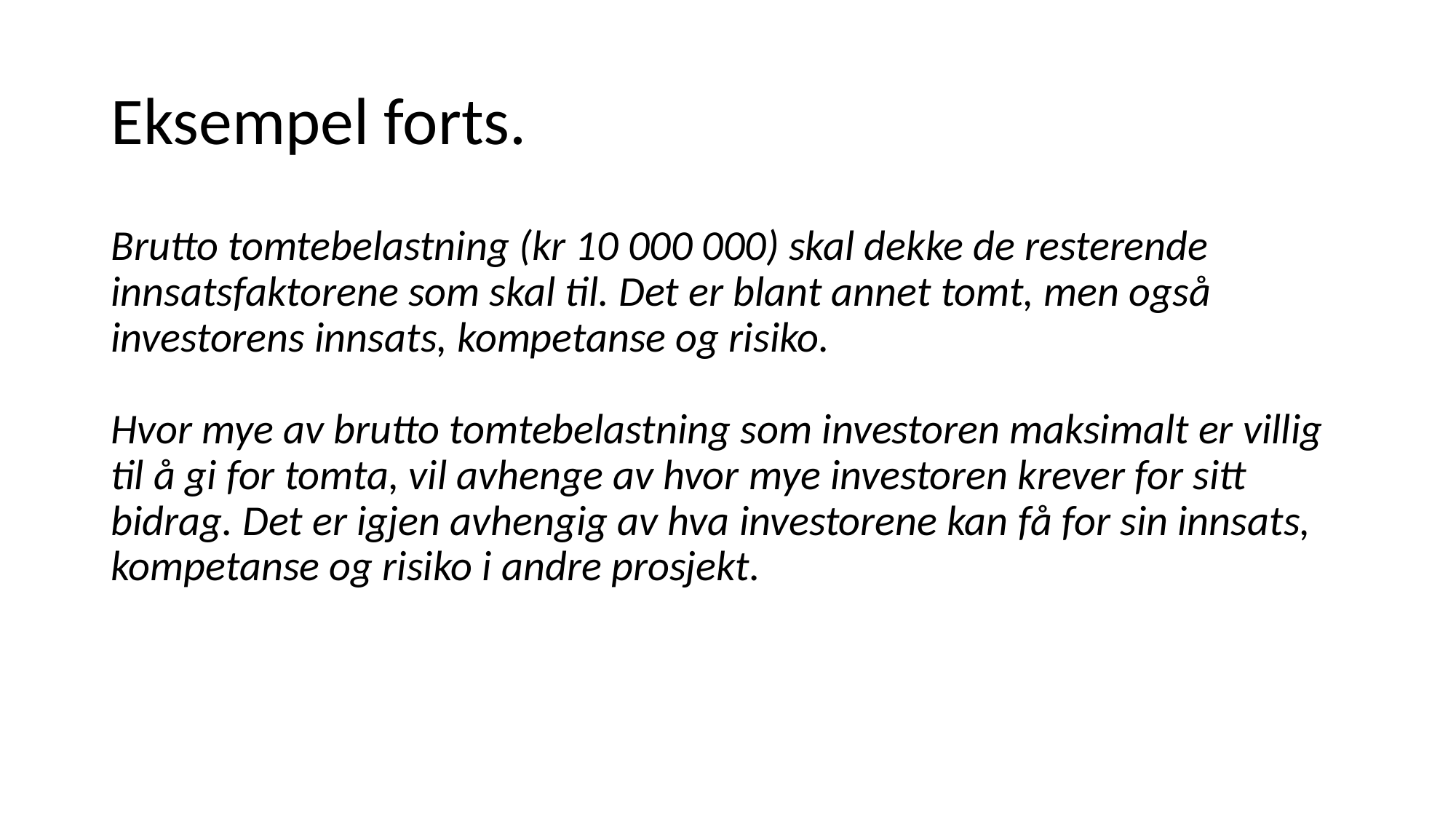

# Eksempel forts.
Brutto tomtebelastning (kr 10 000 000) skal dekke de resterende innsatsfaktorene som skal til. Det er blant annet tomt, men også investorens innsats, kompetanse og risiko.
Hvor mye av brutto tomtebelastning som investoren maksimalt er villig til å gi for tomta, vil avhenge av hvor mye investoren krever for sitt bidrag. Det er igjen avhengig av hva investorene kan få for sin innsats, kompetanse og risiko i andre prosjekt.